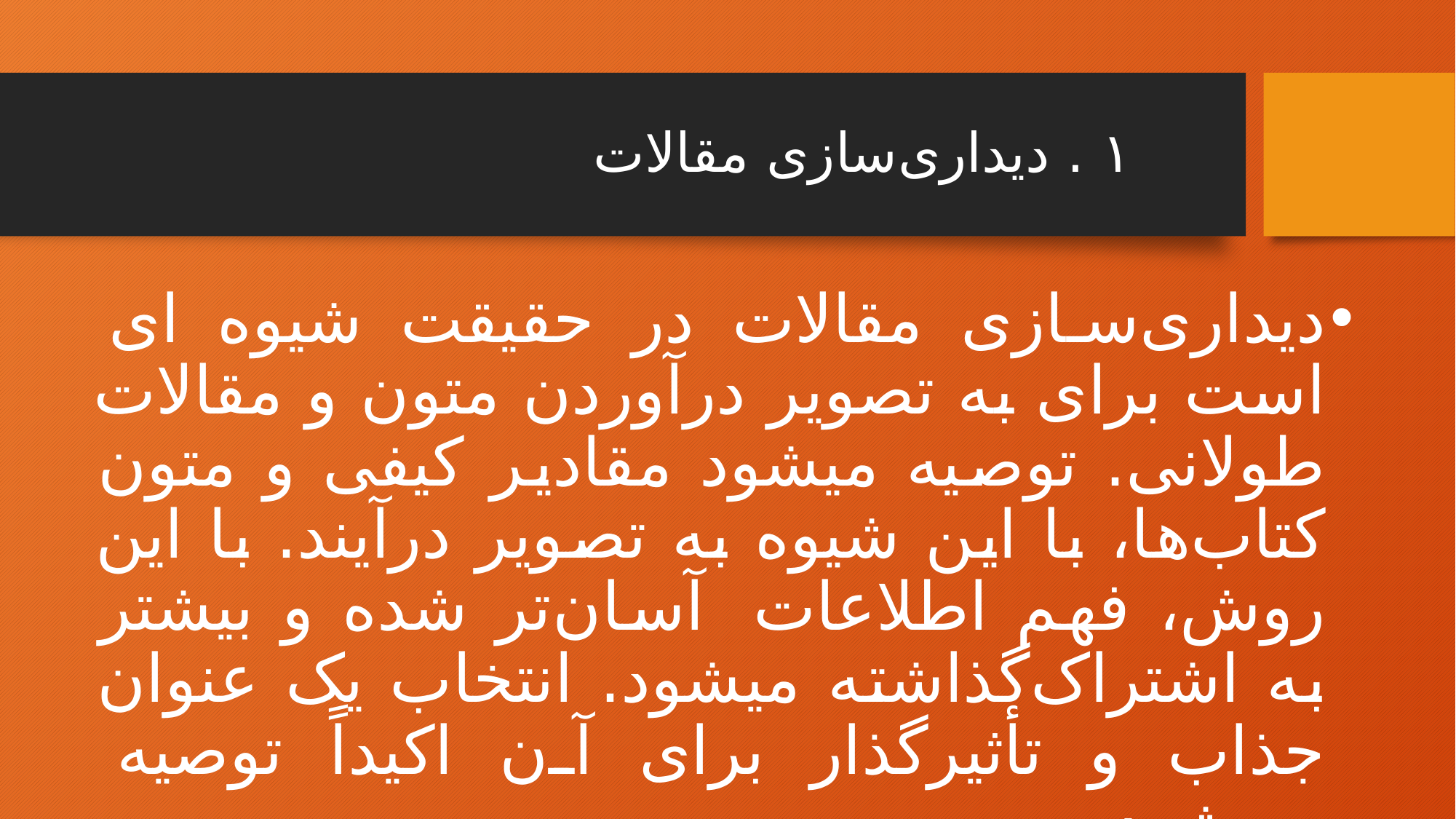

# ۱ . دیداری‌سازی مقالات
دیداری‌سازی مقالات در حقیقت شیوه ای است برای به تصویر درآوردن متون و مقالات طولانی. توصیه می‎شود مقادیر کیفی و متون کتاب‌ها، با این شیوه به تصویر درآیند. با این روش، فهم اطلاعات  آسان‌تر شده و بیشتر به اشتراک‌گذاشته می‎شود. انتخاب یک عنوان جذاب و تأثیرگذار برای آن اکیداً توصیه می‌شود.